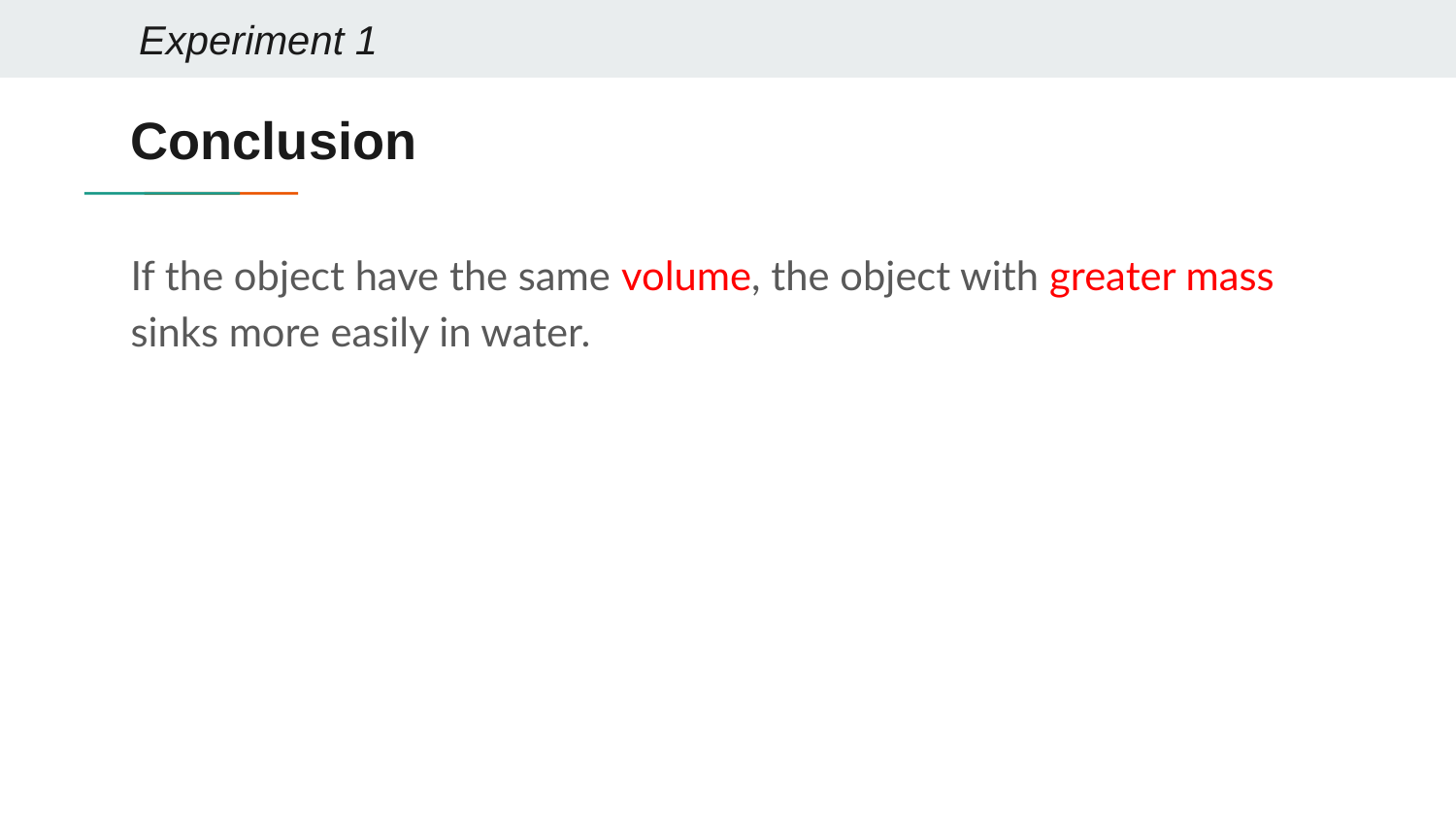

Experiment 1
# Conclusion
If the object have the same volume, the object with greater mass sinks more easily in water.